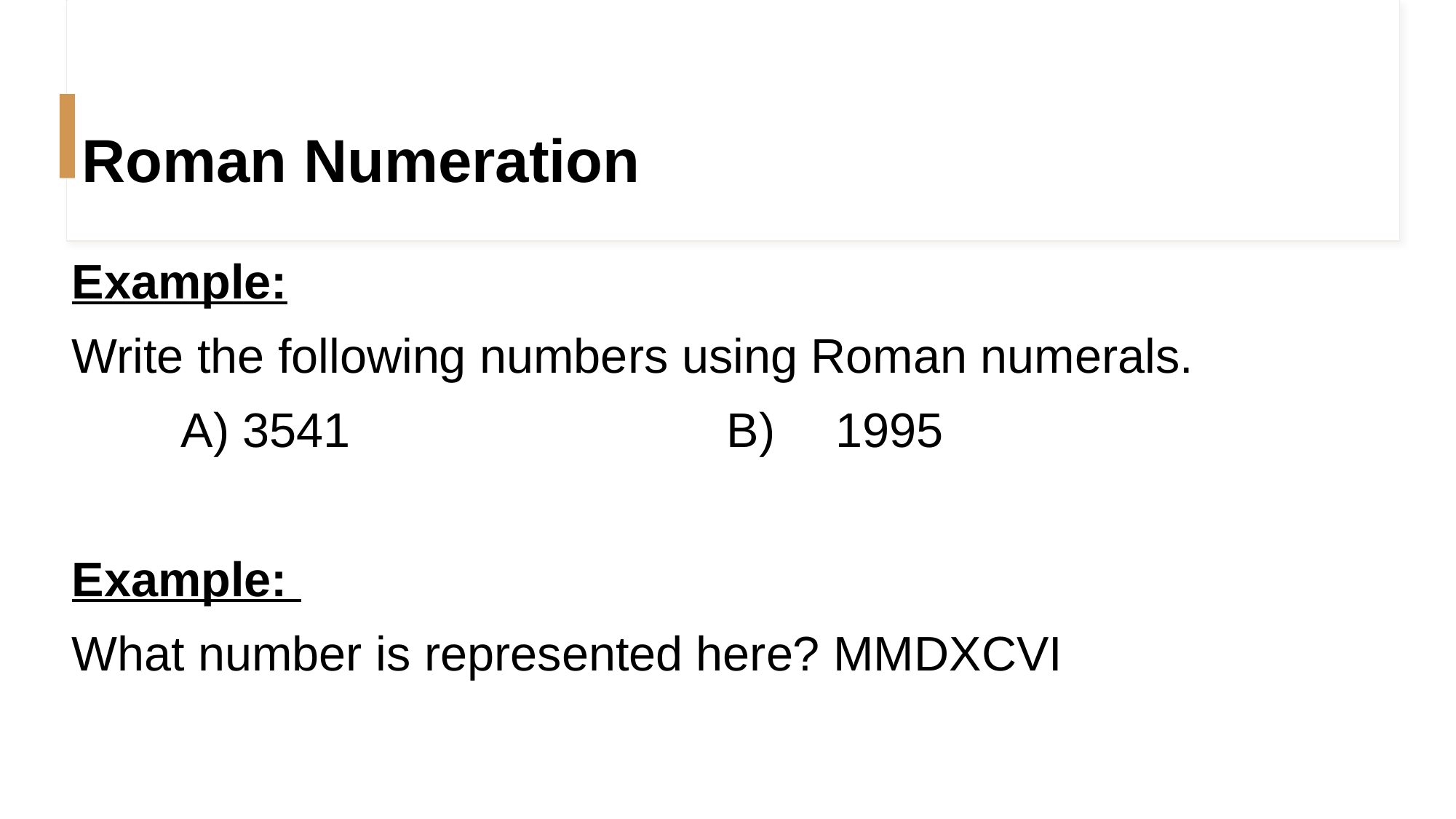

# Roman Numeration
Example:
Write the following numbers using Roman numerals.
	A) 3541				B)	1995

Example:
What number is represented here? MMDXCVI